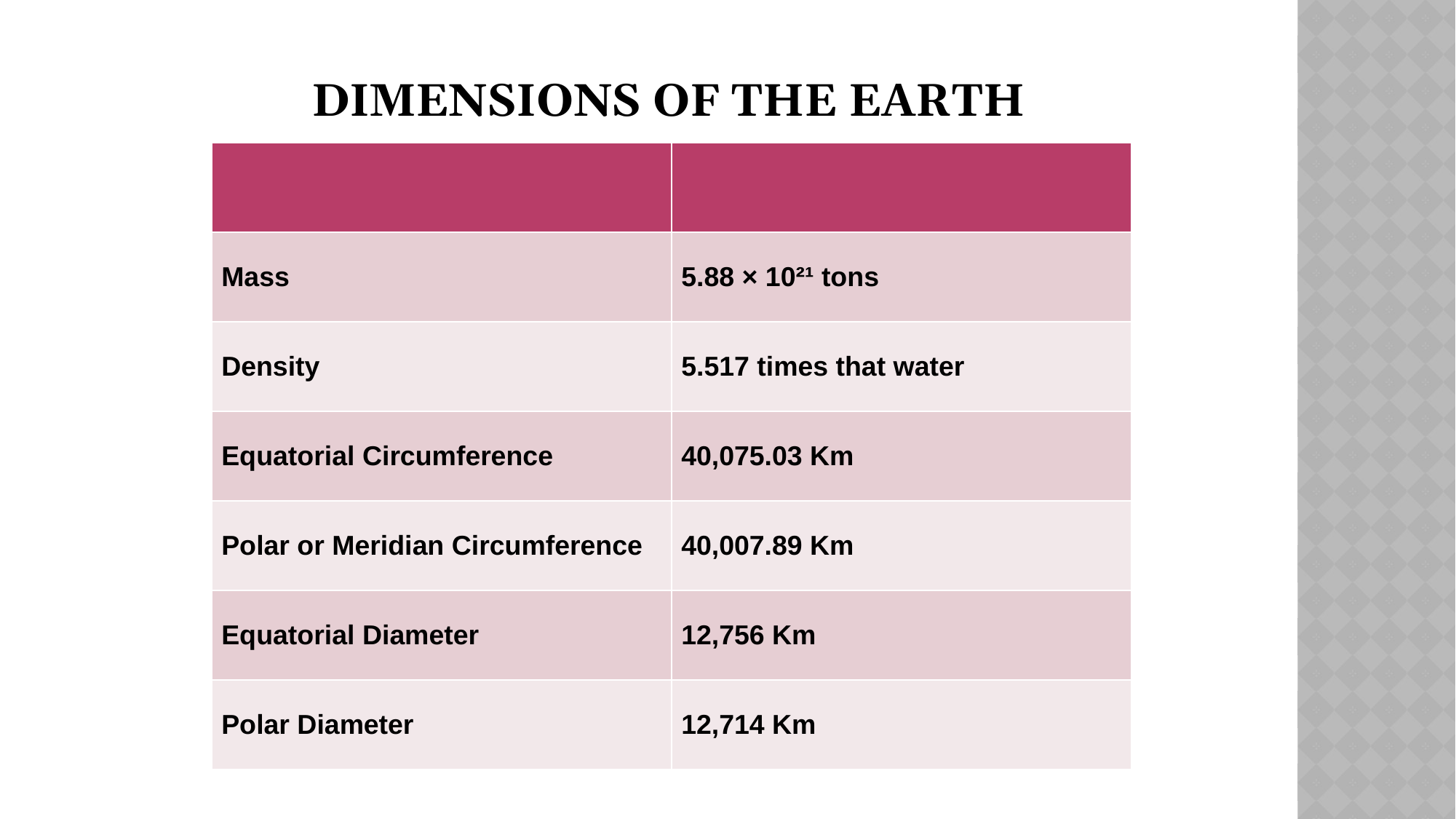

# Dimensions of the Earth
|  |  |
| --- | --- |
| Mass | 5.88 × 10²¹ tons |
| Density | 5.517 times that water |
| Equatorial Circumference | 40,075.03 Km |
| Polar or Meridian Circumference | 40,007.89 Km |
| Equatorial Diameter | 12,756 Km |
| Polar Diameter | 12,714 Km |